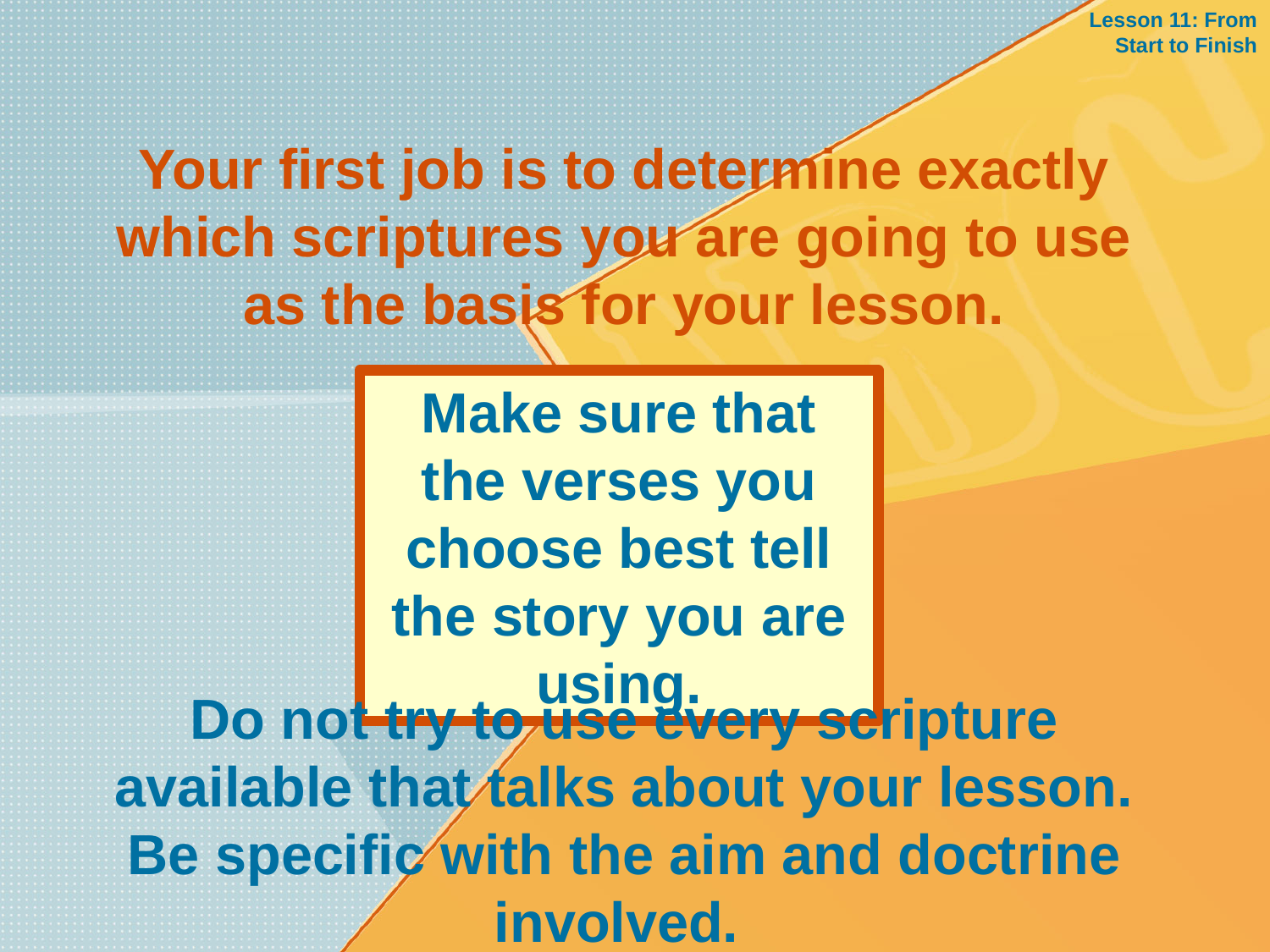

Lesson 11: From Start to Finish
Your first job is to determine exactly which scriptures you are going to use as the basis for your lesson.
Make sure that the verses you choose best tell the story you are using.
Do not try to use every scripture available that talks about your lesson. Be specific with the aim and doctrine involved.